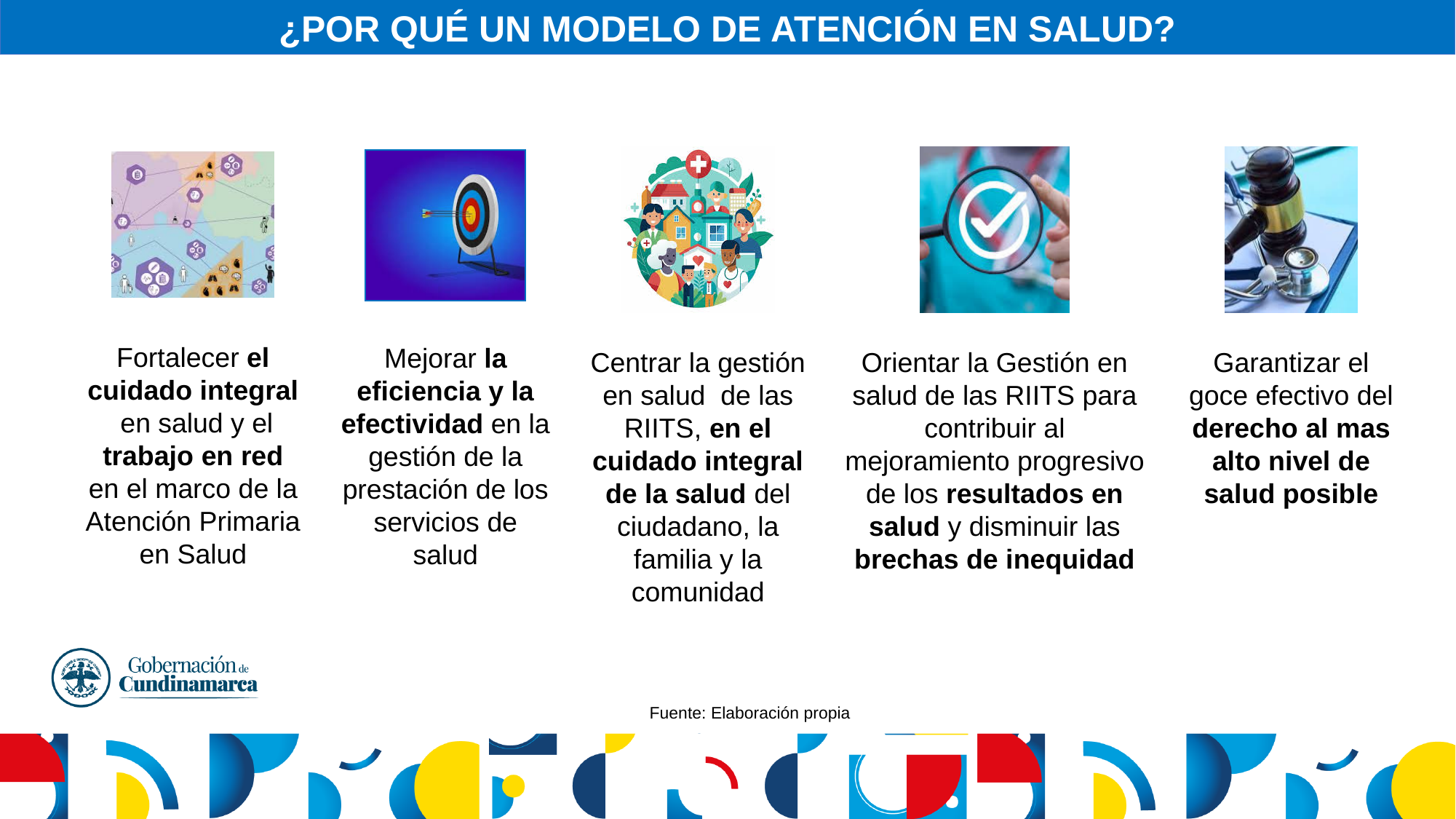

¿POR QUÉ UN MODELO DE ATENCIÓN EN SALUD?
Fortalecer el cuidado integral  en salud y el trabajo en red en el marco de la Atención Primaria en Salud
Mejorar la eficiencia y la efectividad en la gestión de la prestación de los servicios de salud
Centrar la gestión en salud  de las RIITS, en el cuidado integral de la salud del ciudadano, la familia y la comunidad
Orientar la Gestión en salud de las RIITS para contribuir al mejoramiento progresivo de los resultados en salud y disminuir las brechas de inequidad
Garantizar el goce efectivo del derecho al mas alto nivel de salud posible
Fuente: Elaboración propia